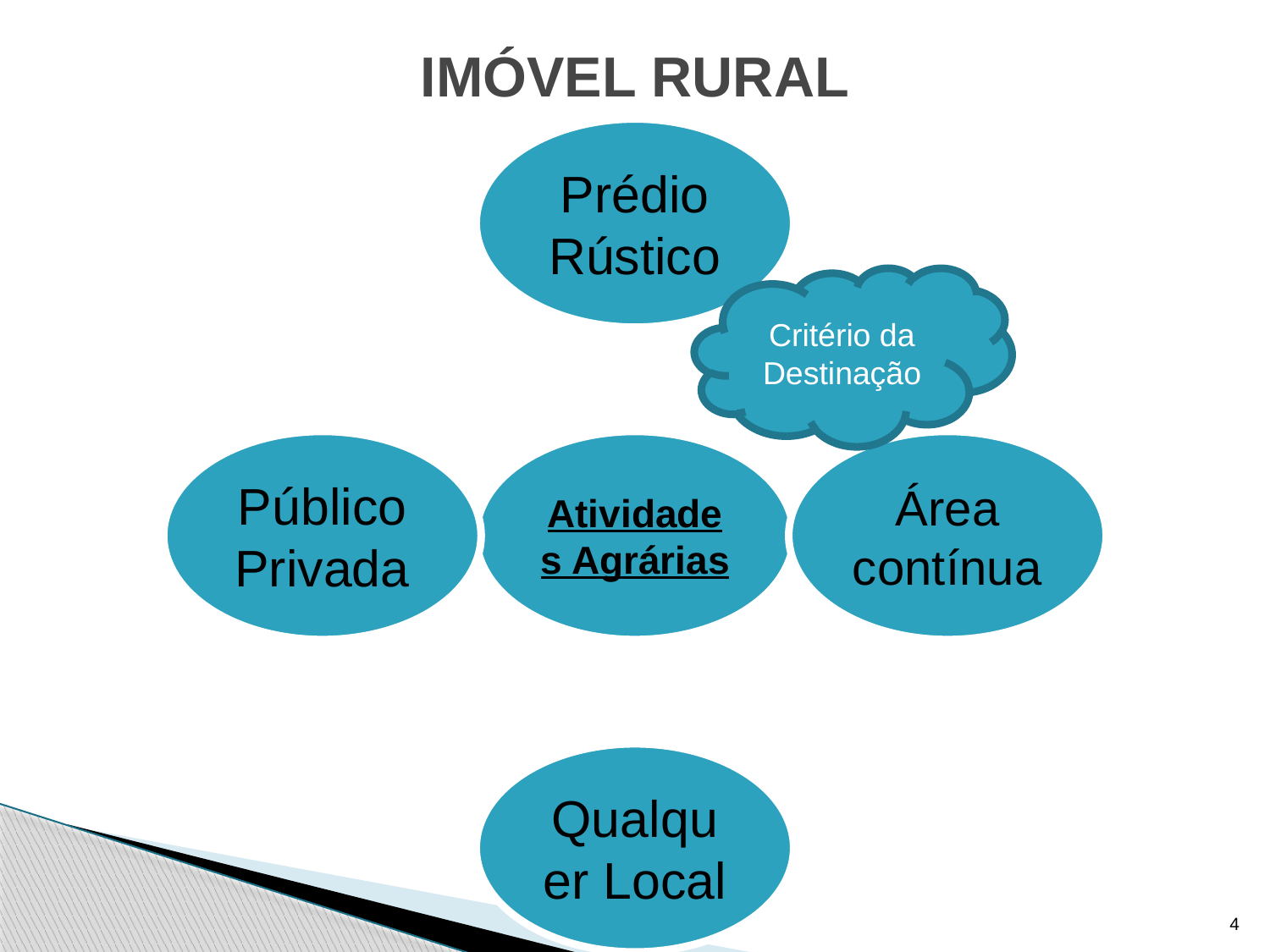

IMÓVEL RURAL
Atividades Agrárias
Prédio Rústico
Área contínua
Qualquer Local
Público
Privada
Critério da Destinação
4